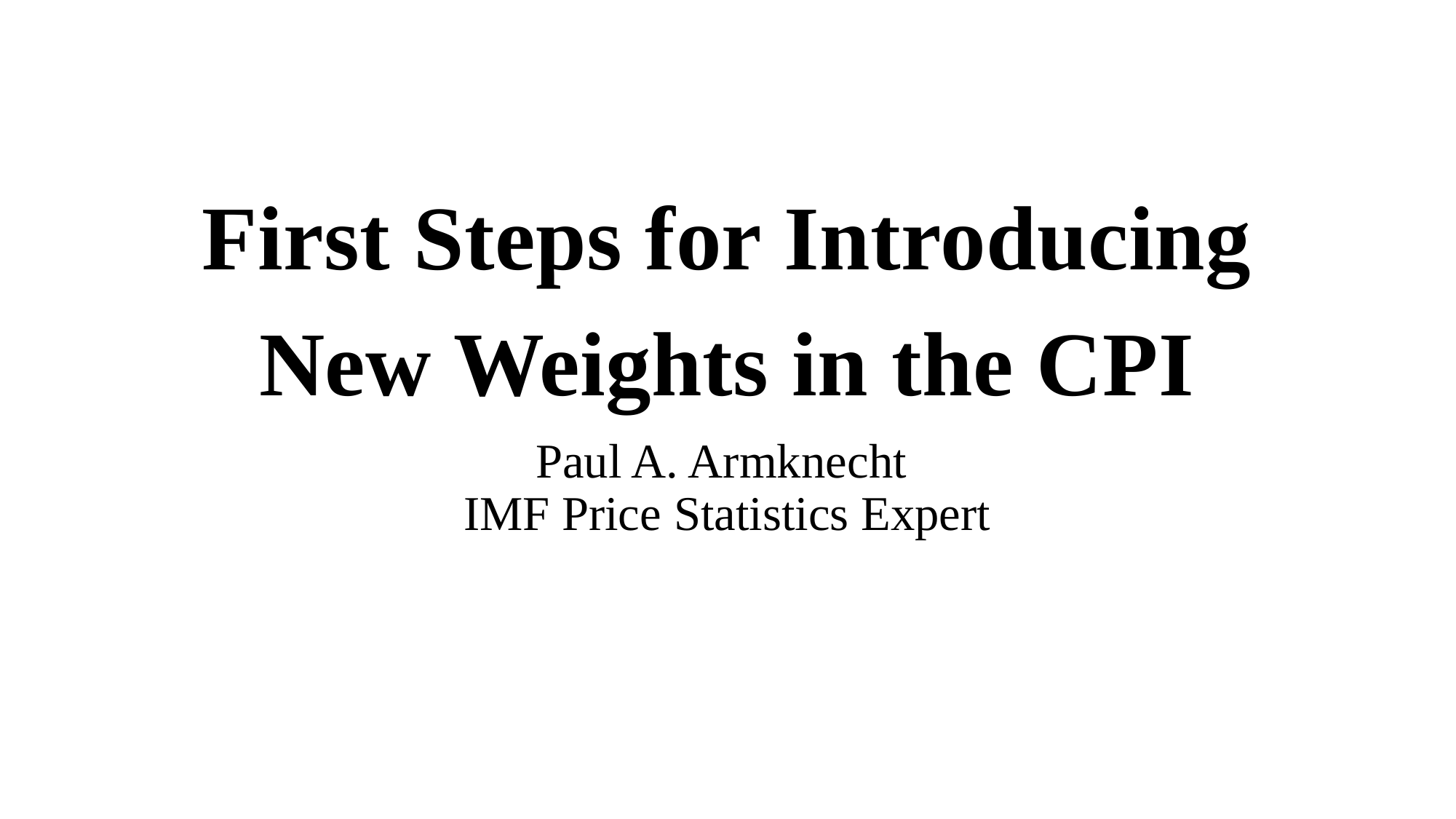

# First Steps for Introducing New Weights in the CPI
Paul A. Armknecht
IMF Price Statistics Expert